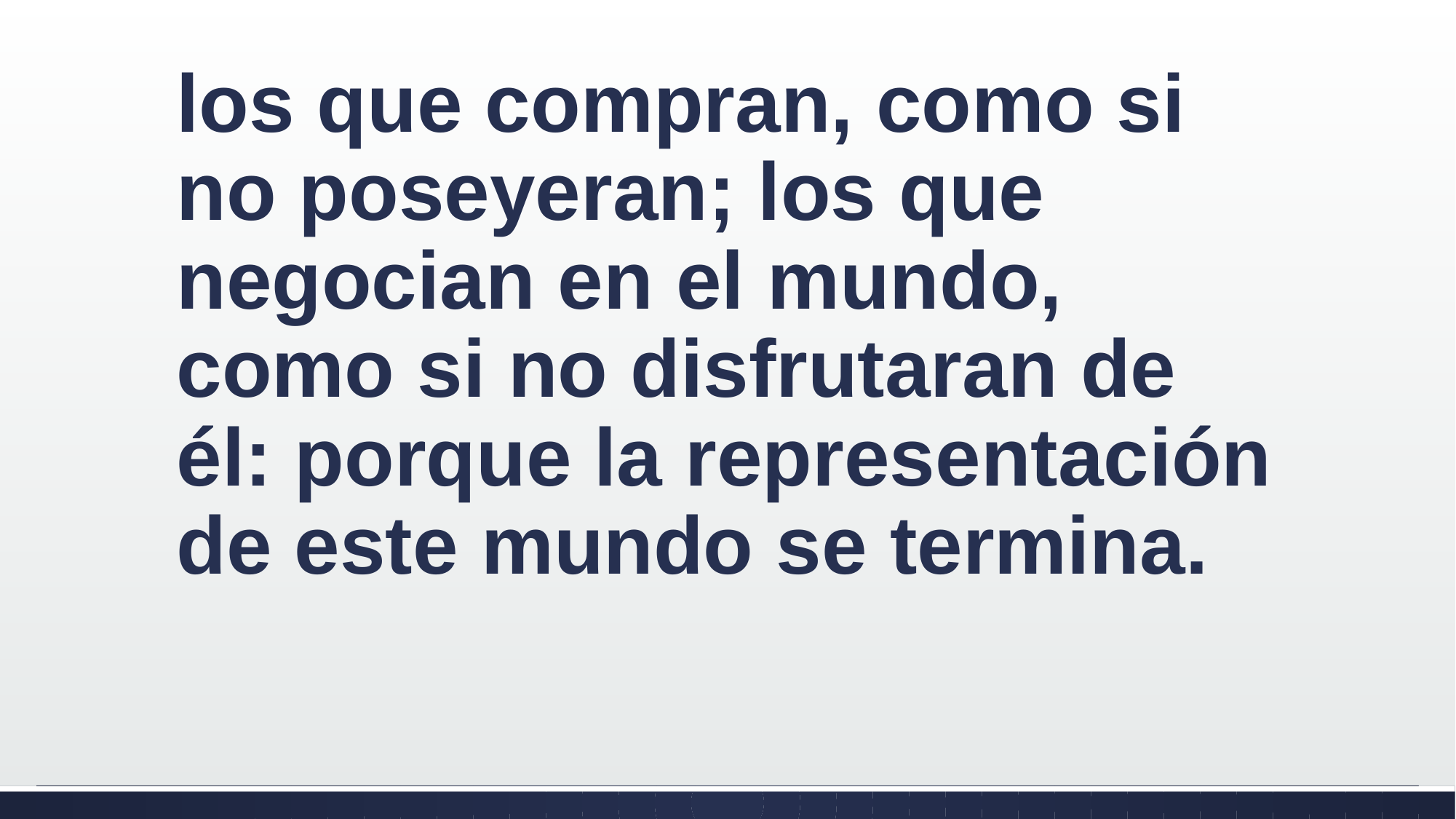

#
los que compran, como si no poseyeran; los que negocian en el mundo, como si no disfrutaran de él: porque la representación de este mundo se termina.